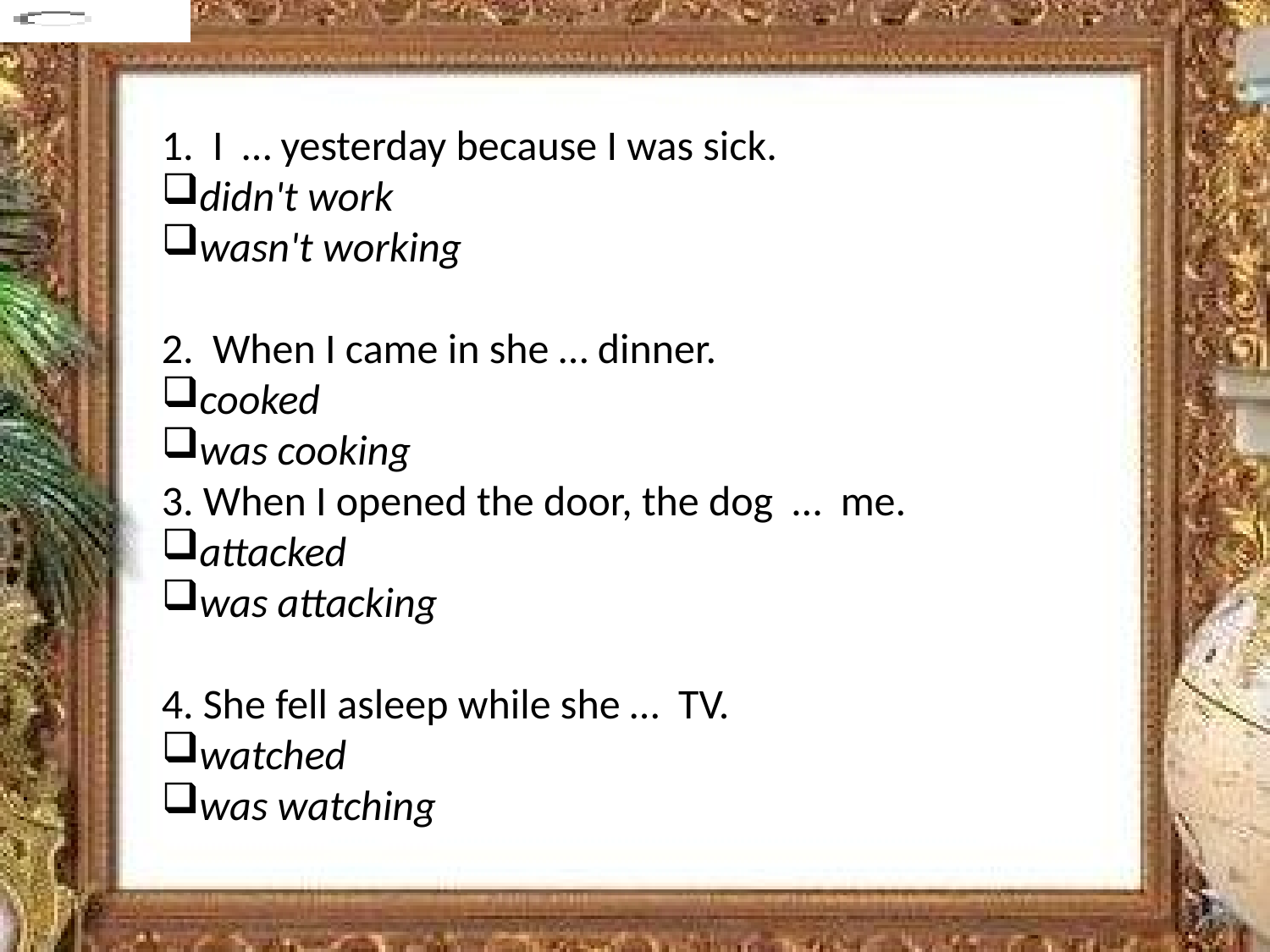

1.  I  … yesterday because I was sick.
didn't work
wasn't working

2.  When I came in she … dinner.
cooked
was cooking
3. When I opened the door, the dog  …  me.
attacked
was attacking

4. She fell asleep while she …  TV.
watched
was watching